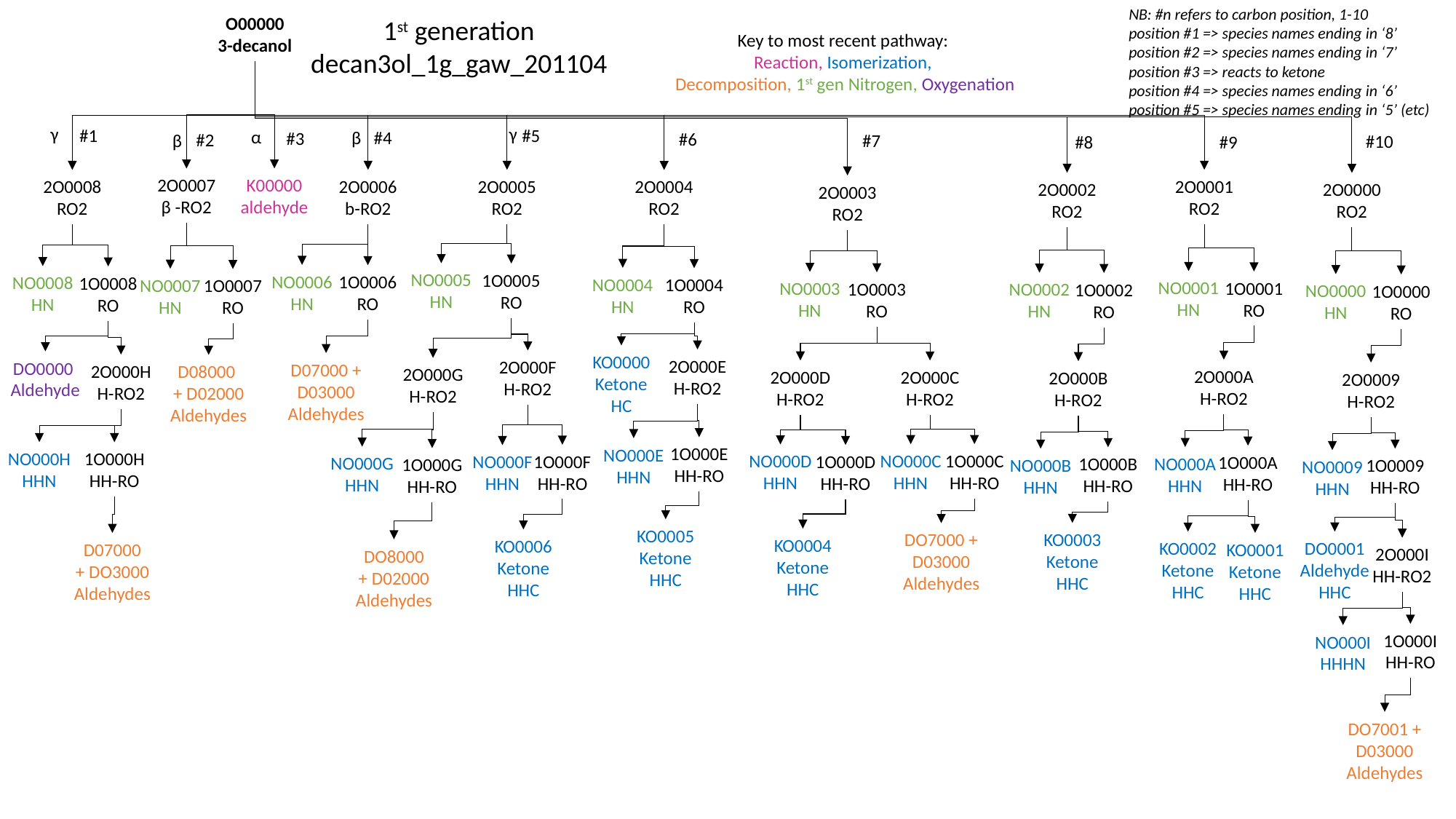

NB: #n refers to carbon position, 1-10
position #1 => species names ending in ‘8’
position #2 => species names ending in ‘7’
position #3 => reacts to ketone
position #4 => species names ending in ‘6’
position #5 => species names ending in ‘5’ (etc)
O00000
3-decanol
1st generation
decan3ol_1g_gaw_201104
Key to most recent pathway:
Reaction, Isomerization,
Decomposition, 1st gen Nitrogen, Oxygenation
γ
2O0008
RO2
#1
γ
#5
2O0005
RO2
α
K00000
aldehyde

#3
β
2O0006
b-RO2
#4
NO0006
HN
1O0006
RO
D07000 + D03000 Aldehydes
#6
2O0004
RO2
#2
β
2O0007
β -RO2
#7
2O0003
RO2
#10
2O0000
RO2
#9
2O0001
RO2
#8
2O0002
RO2
NO0005
HN
1O0005
RO
NO0008
HN
1O0008
RO
2O000H
H-RO2
NO000H
HHN
1O000H
HH-RO
NO0004
HN
1O0004
RO
KO0000
Ketone
HC
2O000E
H-RO2
1O000E
HH-RO
NO000E
HHN
KO0005
Ketone
HHC
NO0007
HN
1O0007 RO
D08000
+ D02000 Aldehydes
NO0001
HN
1O0001
RO
2O000A
H-RO2
1O000A
HH-RO
NO000A
HHN
KO0002
Ketone
HHC
KO0001
Ketone
HHC
NO0003
HN
1O0003
RO
2O000D
H-RO2
NO000D
HHN
1O000D
HH-RO
KO0004
Ketone
HHC
2O000C
H-RO2
NO000C
HHN
1O000C
HH-RO
DO7000 + D03000
Aldehydes
NO0002
HN
1O0002
RO
2O000B
H-RO2
1O000B
HH-RO
NO000B
HHN
KO0003
Ketone
HHC
NO0000
HN
1O0000
RO
2O0009
H-RO2
1O0009
HH-RO
NO0009
HHN
DO0001
Aldehyde
HHC
2O000F
H-RO2
1O000F
HH-RO
NO000F
HHN
KO0006
Ketone
HHC
DO0000
Aldehyde
2O000G
H-RO2
NO000G
HHN
1O000G
HH-RO
DO8000
+ D02000
Aldehydes
D07000
+ DO3000
Aldehydes
2O000I
HH-RO2
1O000I
HH-RO
NO000I
HHHN
DO7001 + D03000
Aldehydes